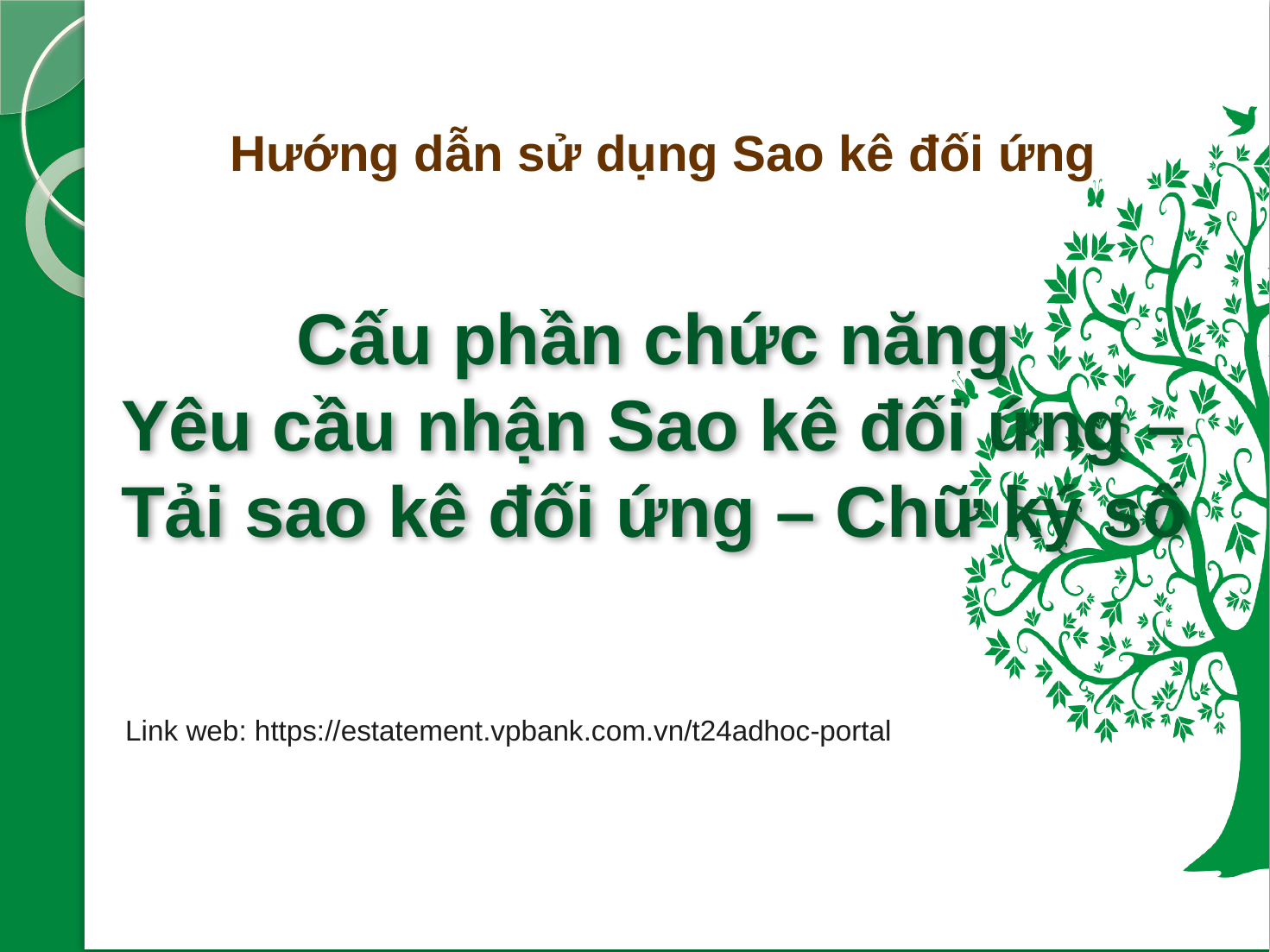

# Hướng dẫn sử dụng Sao kê đối ứng
Cấu phần chức năng
Yêu cầu nhận Sao kê đối ứng – Tải sao kê đối ứng – Chữ ký số
Link web: https://estatement.vpbank.com.vn/t24adhoc-portal